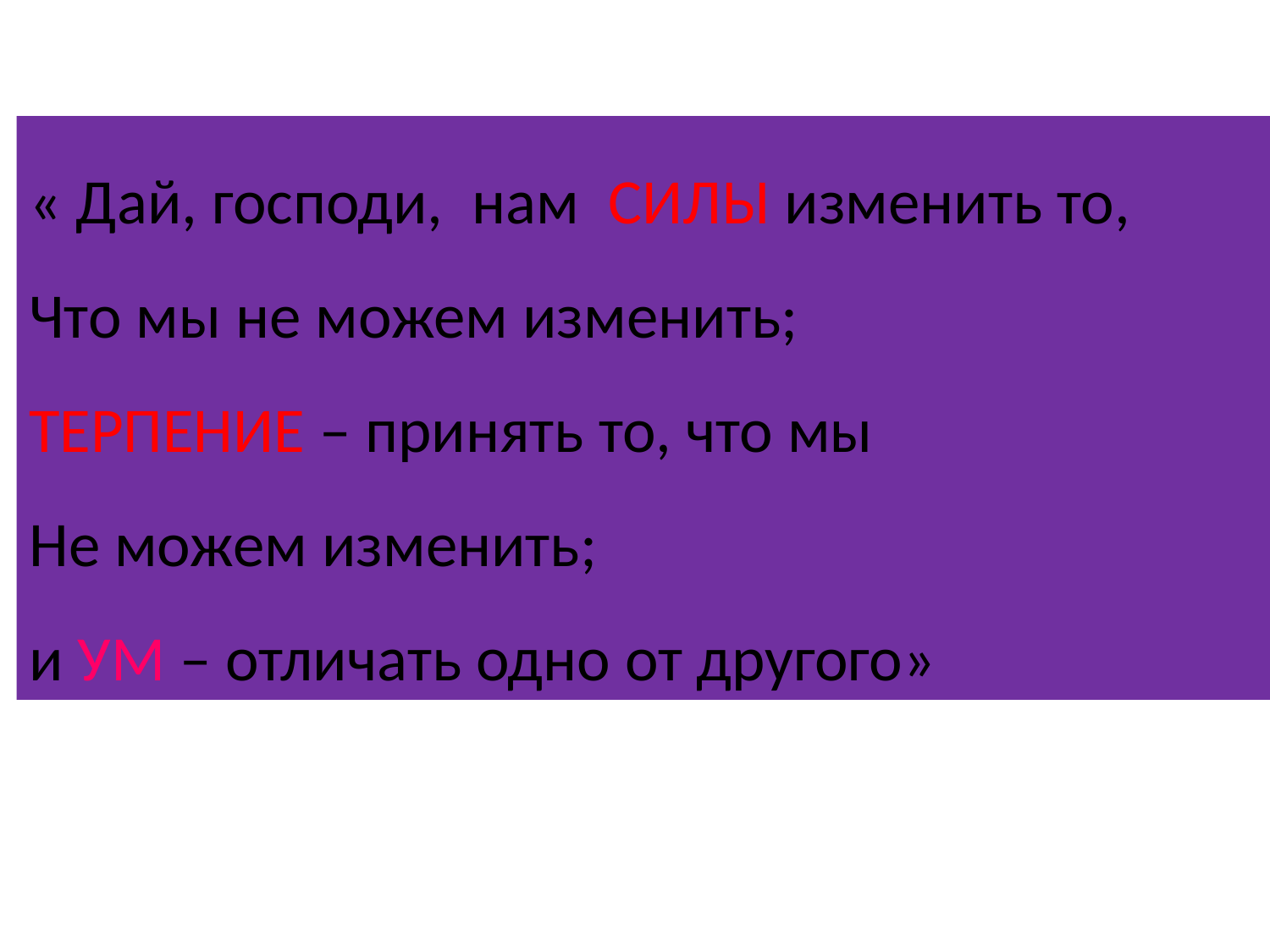

« Дай, господи,  нам  СИЛЫ изменить то,
Что мы не можем изменить;
ТЕРПЕНИЕ – принять то, что мы
Не можем изменить;
и УМ – отличать одно от другого»